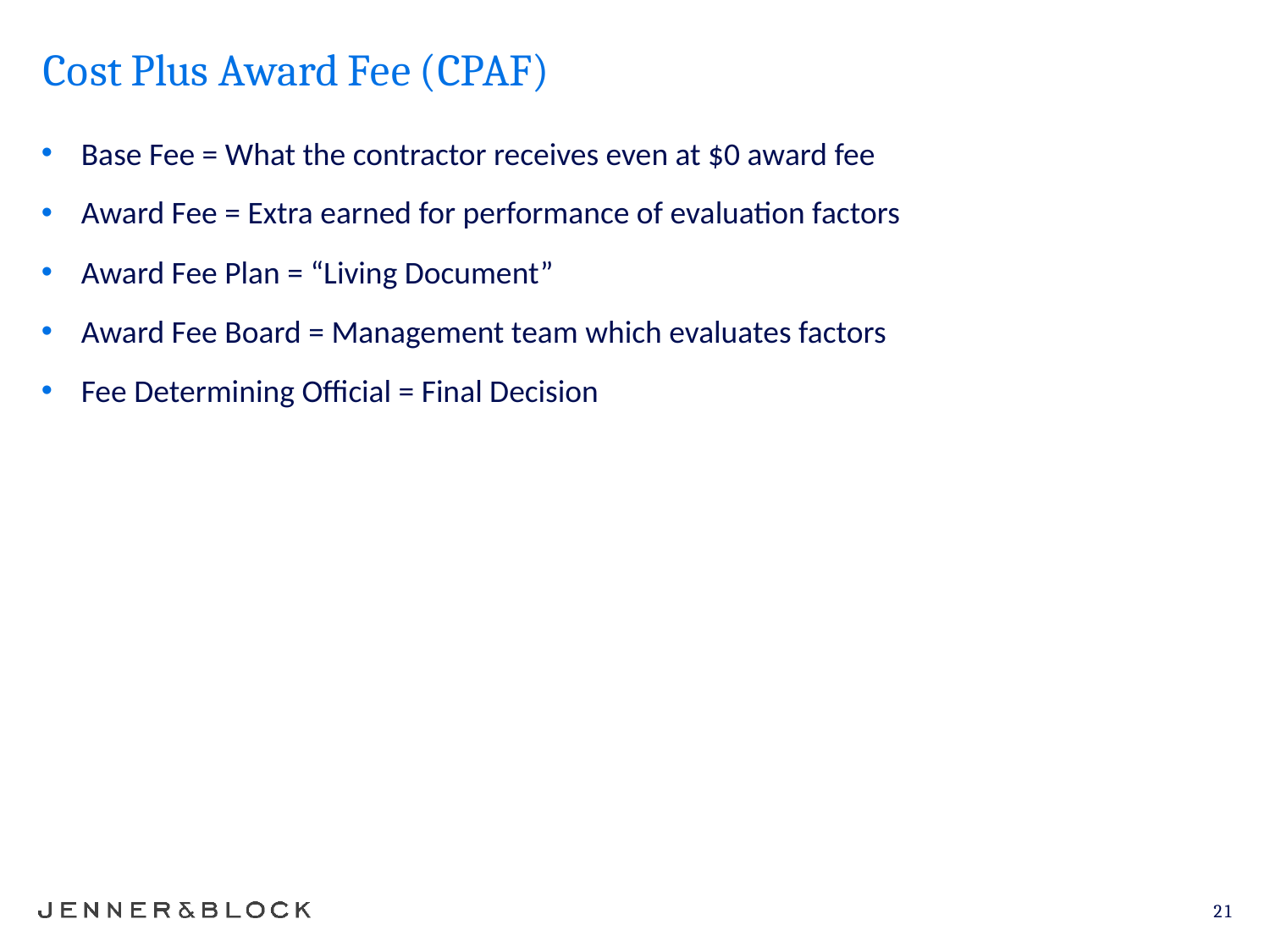

# Cost Plus Award Fee (CPAF)
Base Fee = What the contractor receives even at $0 award fee
Award Fee = Extra earned for performance of evaluation factors
Award Fee Plan = “Living Document”
Award Fee Board = Management team which evaluates factors
Fee Determining Official = Final Decision